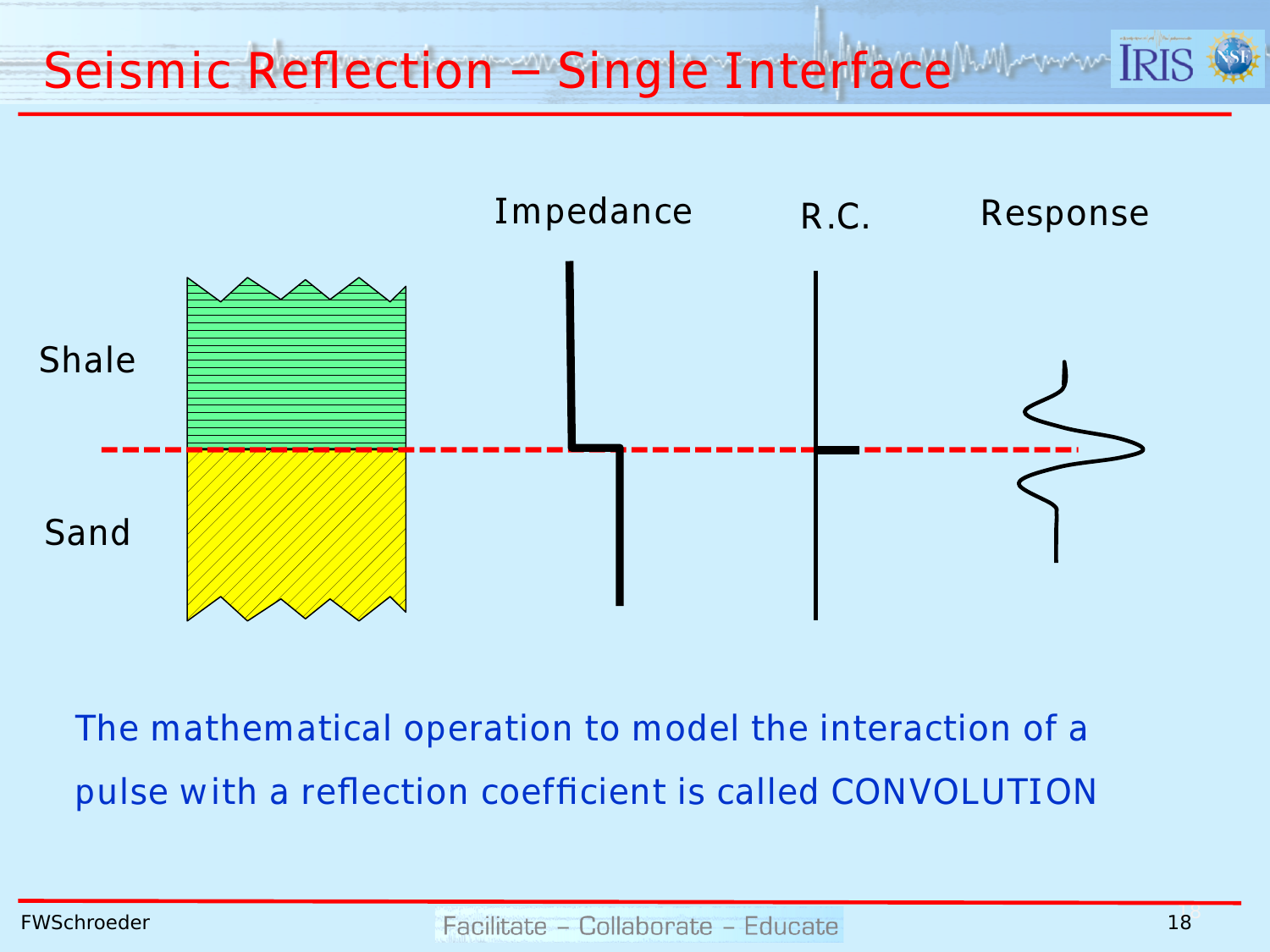

# Seismic Reflection – Single Interface
Impedance
Response
R.C.

Shale

Sand
The mathematical operation to model the interaction of a pulse with a reflection coefficient is called CONVOLUTION